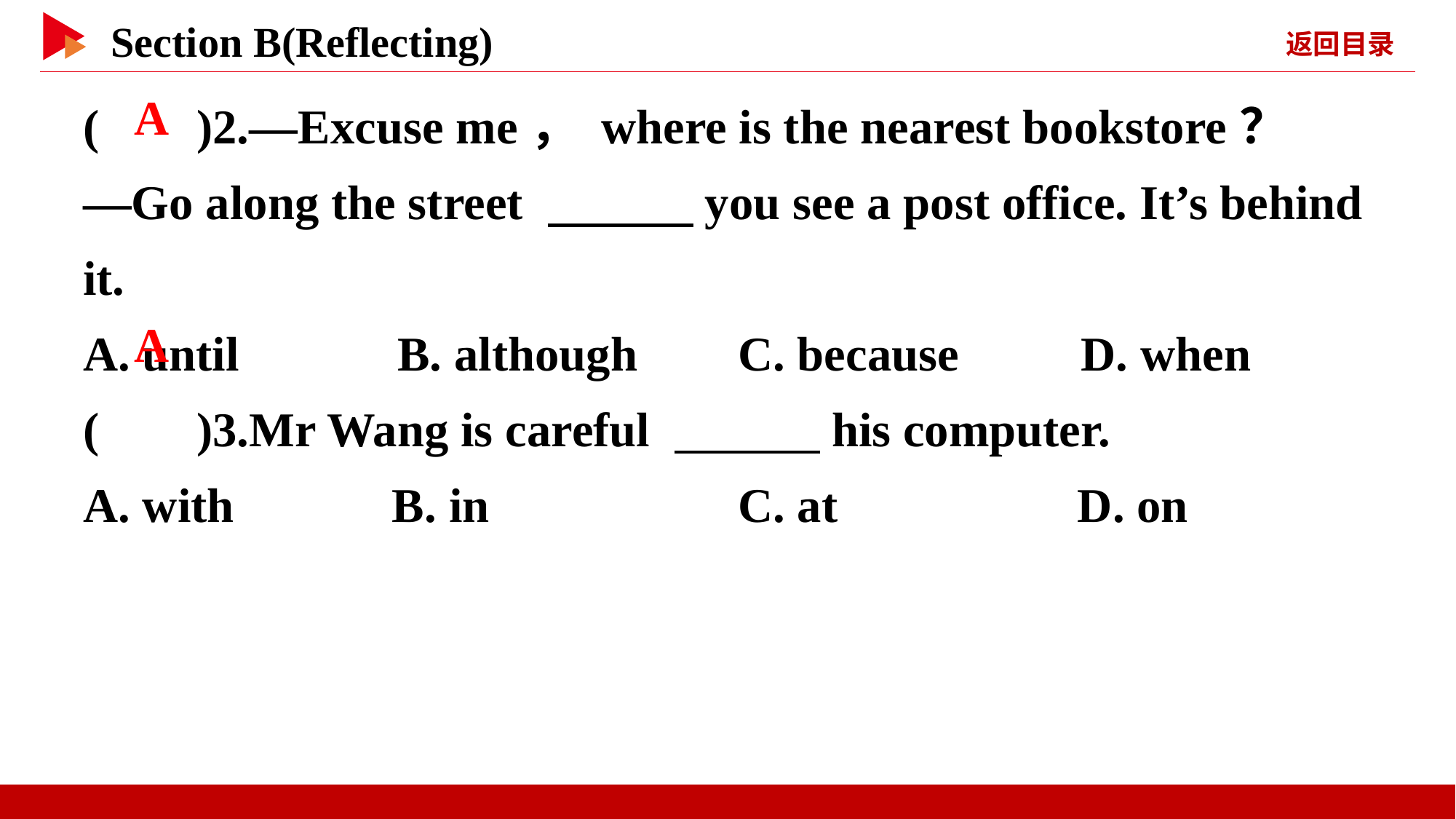

(        )2.—Excuse me， where is the nearest bookstore？
—Go along the street 　　　you see a post office. It’s behind it.
A. until             B. although	C. because          D. when
(        )3.Mr Wang is careful 　　　his computer.
A. with             B. in			C. at            	 D. on
   A
   A